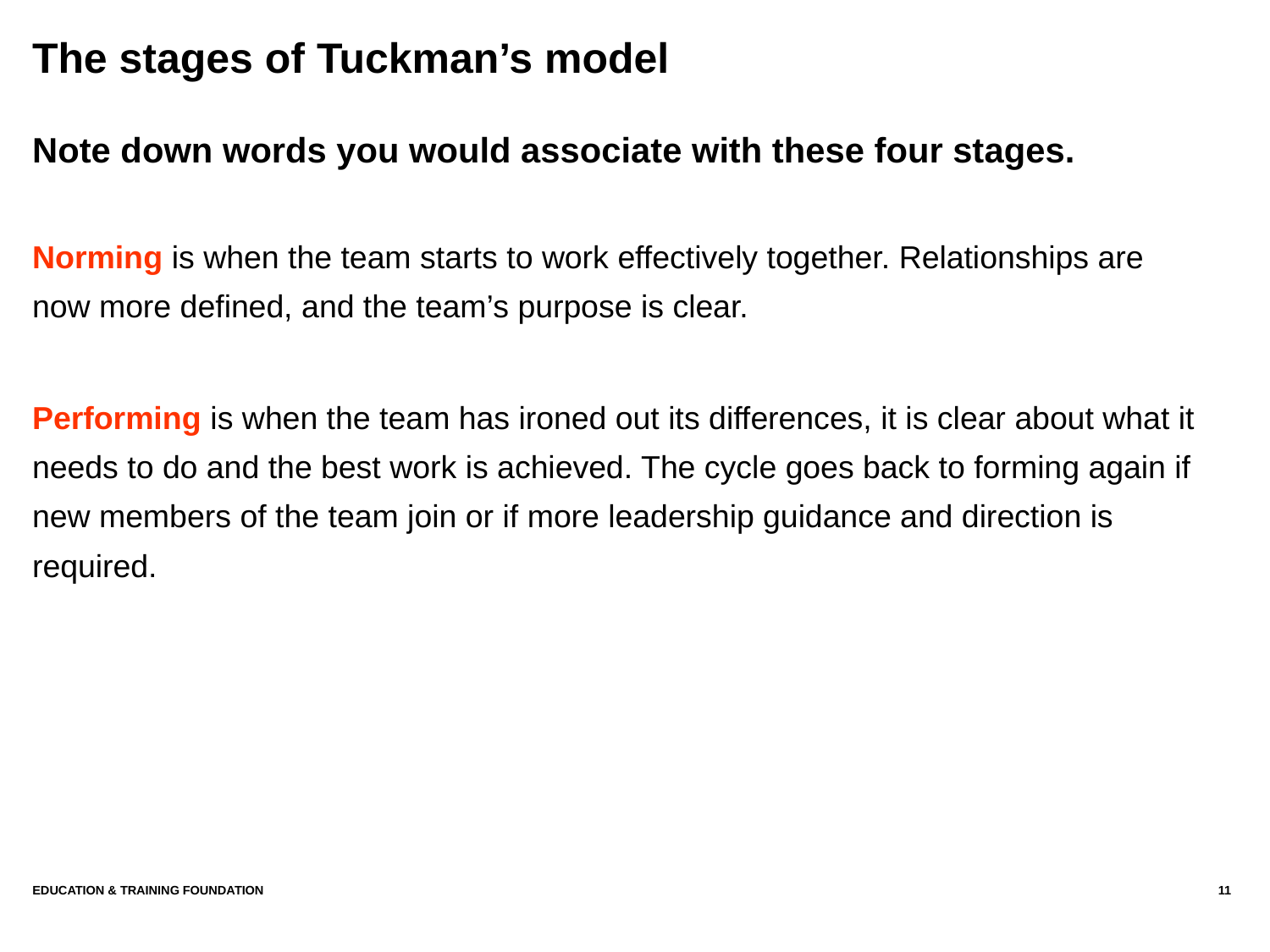

# The stages of Tuckman’s model
Note down words you would associate with these four stages.

Norming is when the team starts to work effectively together. Relationships are now more defined, and the team’s purpose is clear.

Performing is when the team has ironed out its differences, it is clear about what it needs to do and the best work is achieved. The cycle goes back to forming again if new members of the team join or if more leadership guidance and direction is required.

Education & Training Foundation
11